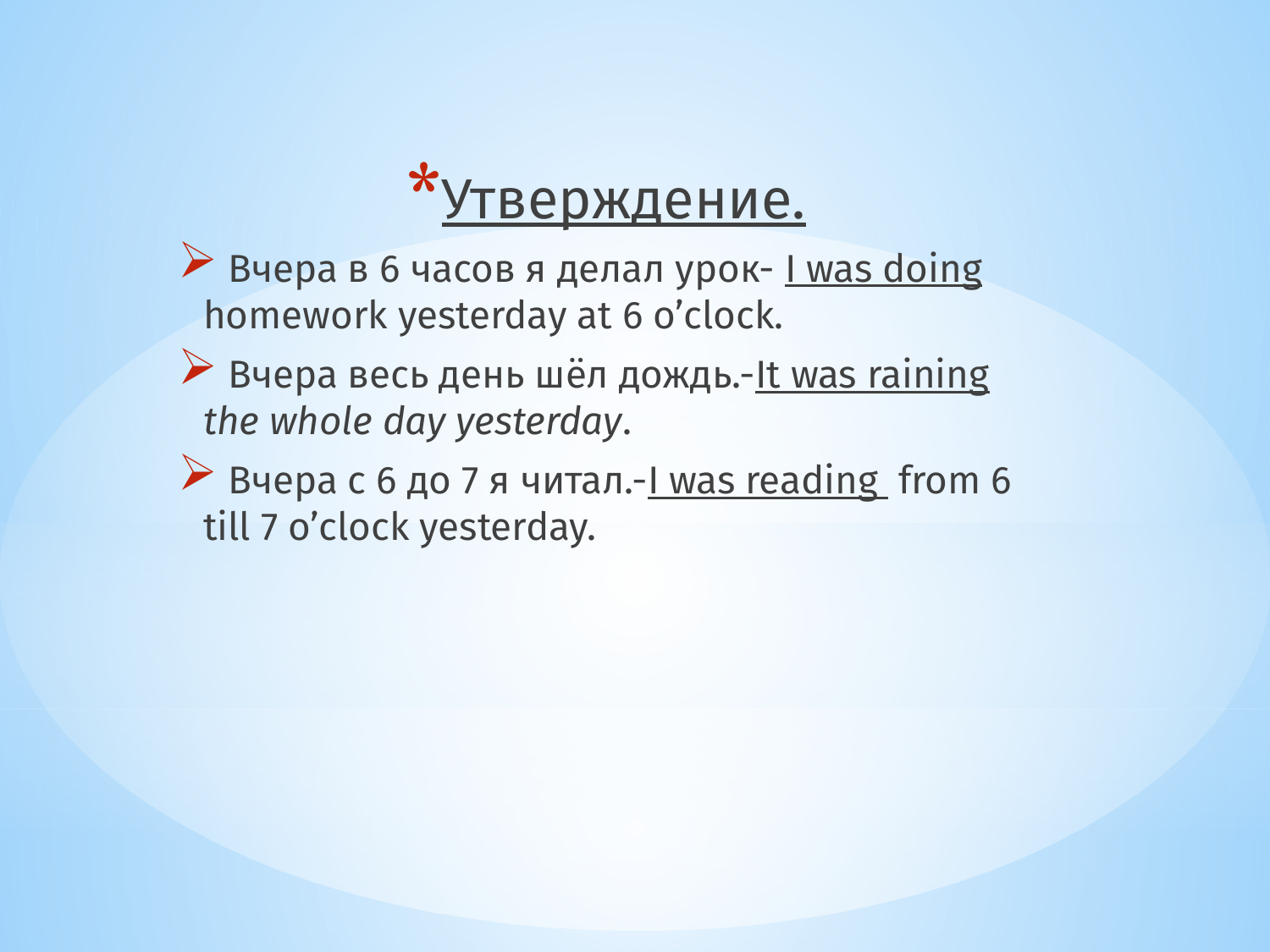

Утверждение.
 Вчера в 6 часов я делал урок- I was doing homework yesterday at 6 o’clock.
 Вчера весь день шёл дождь.-It was raining the whole day yesterday.
 Вчера с 6 до 7 я читал.-I was reading  from 6 till 7 o’clock yesterday.

#